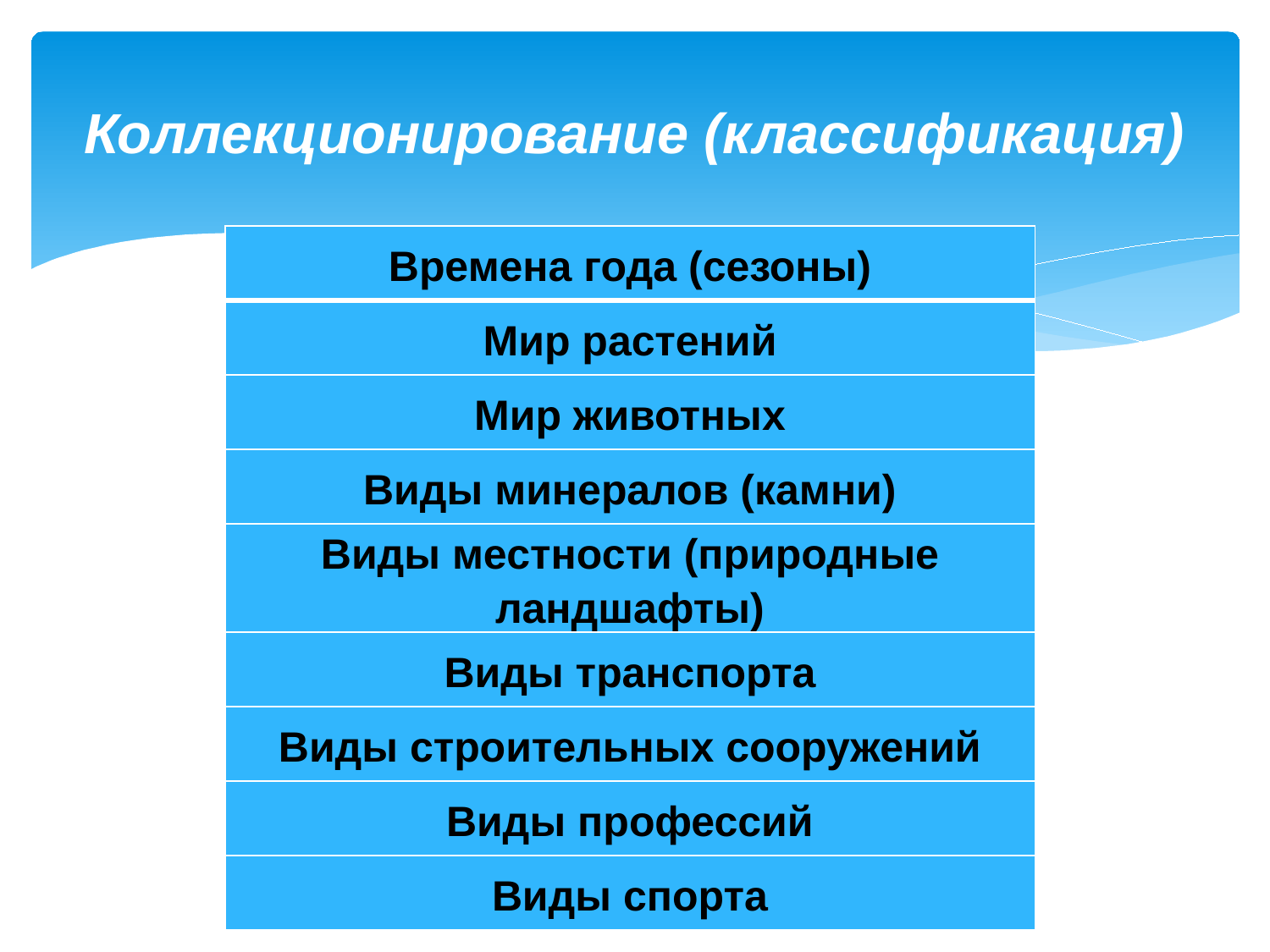

# Коллекционирование (классификация)
| Времена года (сезоны) |
| --- |
| Мир растений |
| Мир животных |
| Виды минералов (камни) |
| Виды местности (природные ландшафты) |
| Виды транспорта |
| Виды строительных сооружений |
| Виды профессий |
| Виды спорта |